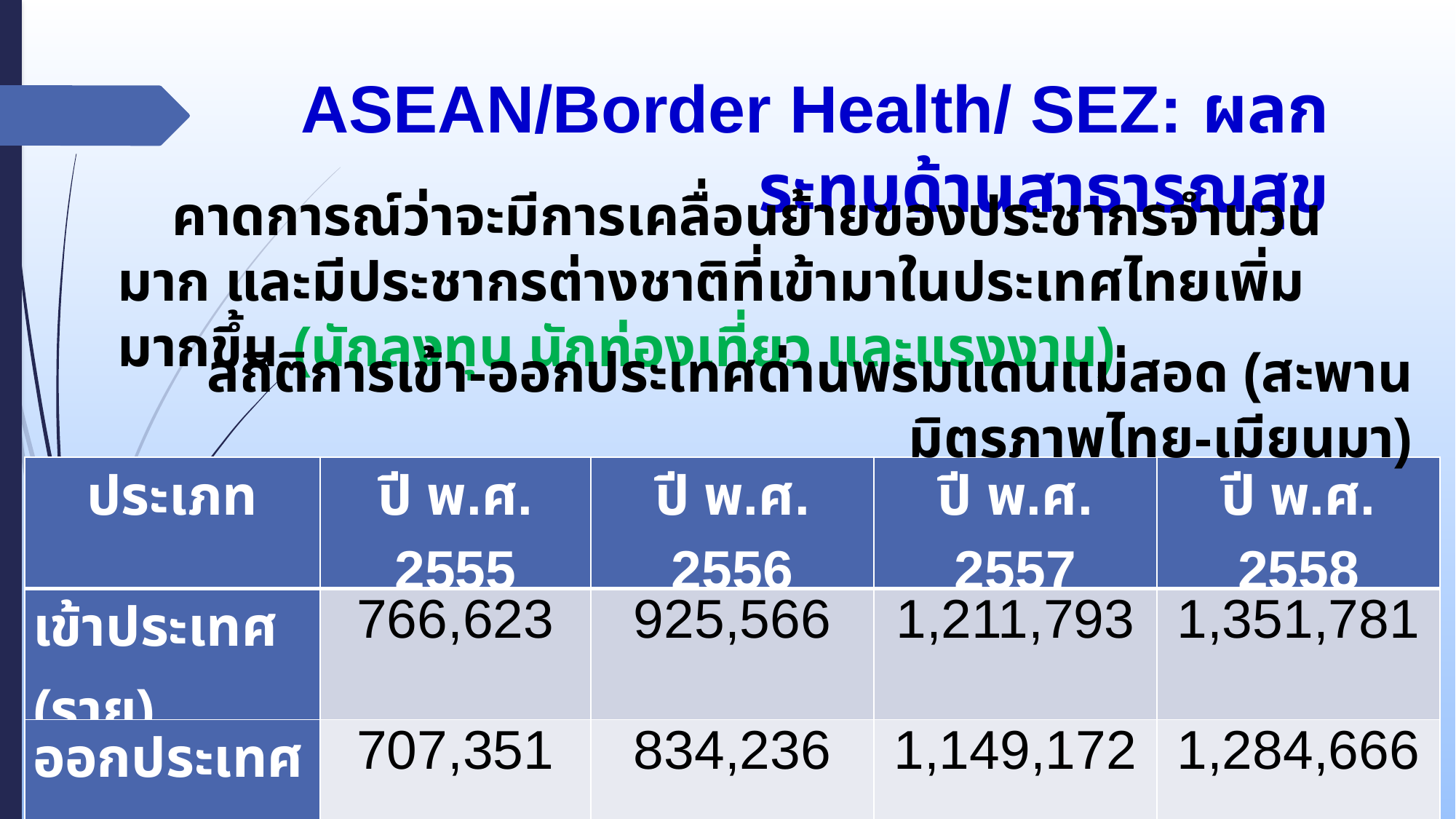

ASEAN/Border Health/ SEZ: ผลกระทบด้านสาธารณสุข
คาดการณ์ว่าจะมีการเคลื่อนย้ายของประชากรจำนวนมาก และมีประชากรต่างชาติที่เข้ามาในประเทศไทยเพิ่มมากขึ้น (นักลงทุน นักท่องเที่ยว และแรงงาน)
สถิติการเข้า-ออกประเทศด่านพรมแดนแม่สอด (สะพานมิตรภาพไทย-เมียนมา)
| ประเภท | ปี พ.ศ. 2555 | ปี พ.ศ. 2556 | ปี พ.ศ. 2557 | ปี พ.ศ. 2558 |
| --- | --- | --- | --- | --- |
| เข้าประเทศ (ราย) | 766,623 | 925,566 | 1,211,793 | 1,351,781 |
| ออกประเทศ (ราย) | 707,351 | 834,236 | 1,149,172 | 1,284,666 |